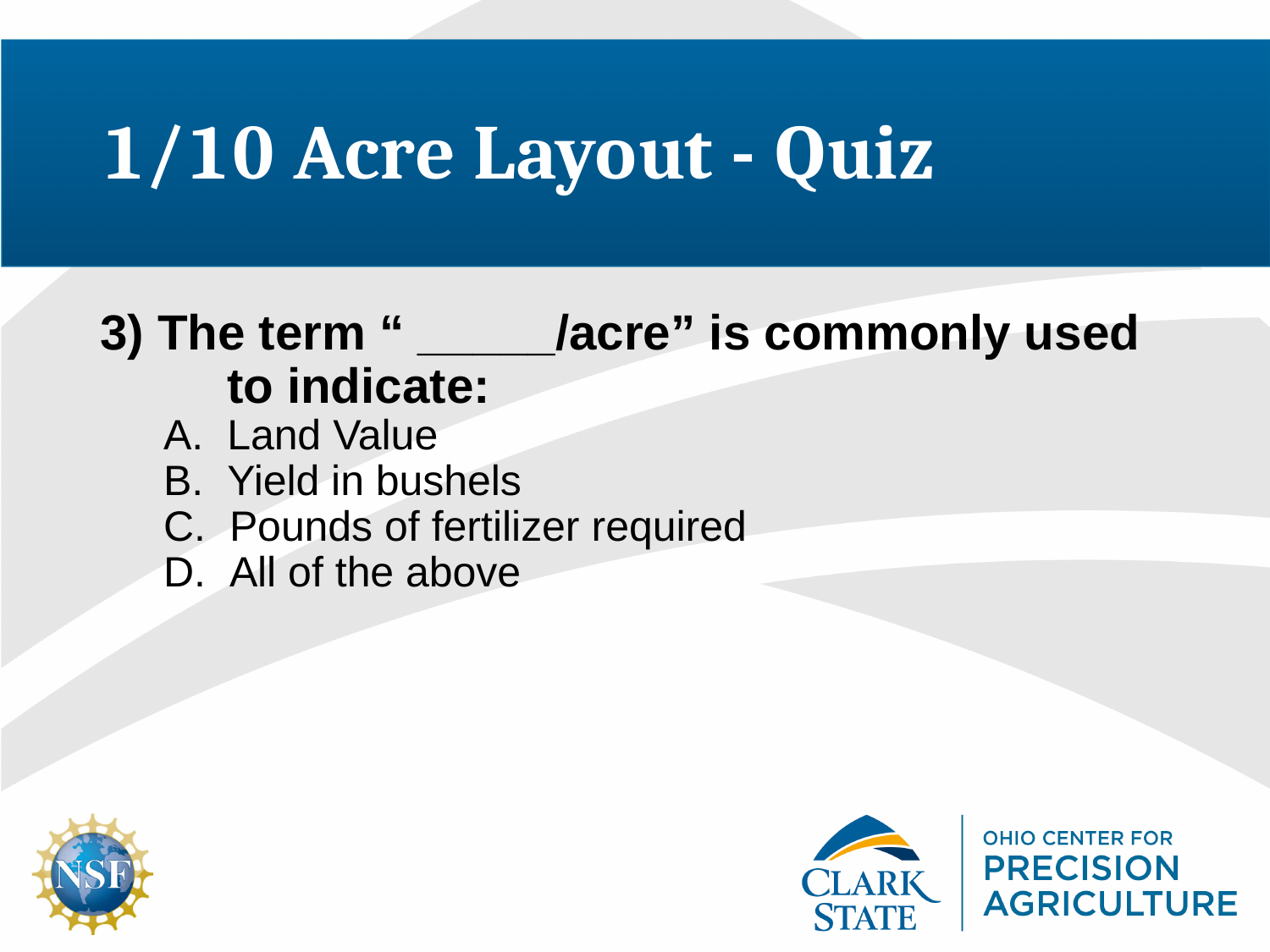

# 1/10 Acre Layout - Quiz
3) The term “ _____/acre” is commonly used 	to indicate:
  Land Value
  Yield in bushels
  Pounds of fertilizer required
  All of the above